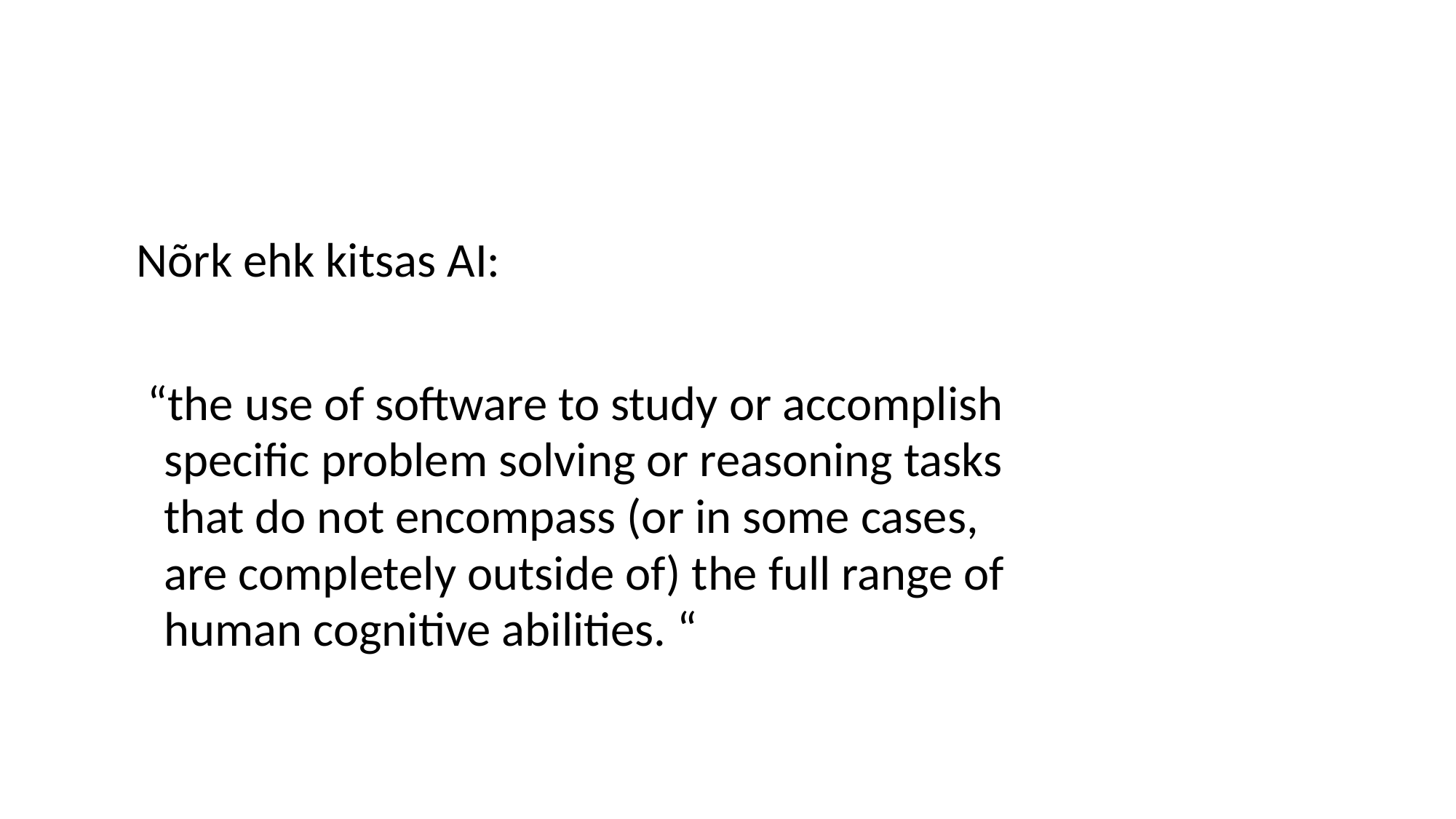

#

Nõrk ehk kitsas AI:

 “the use of software to study or accomplish specific problem solving or reasoning tasks that do not encompass (or in some cases, are completely outside of) the full range of human cognitive abilities. “